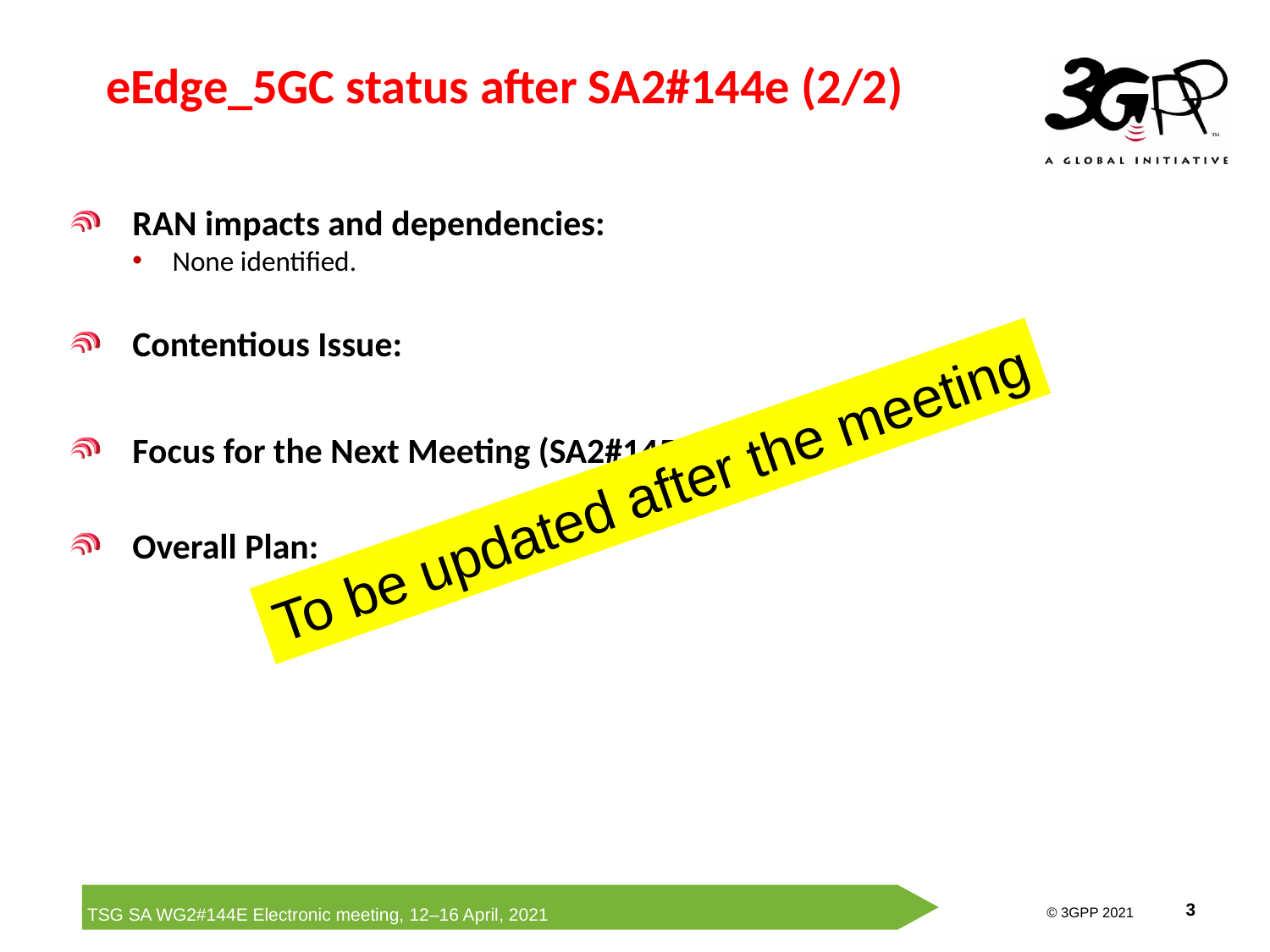

# eEdge_5GC status after SA2#144e (2/2)
RAN impacts and dependencies:
None identified.

Contentious Issue:

Focus for the Next Meeting (SA2#145e):

Overall Plan:

To be updated after the meeting